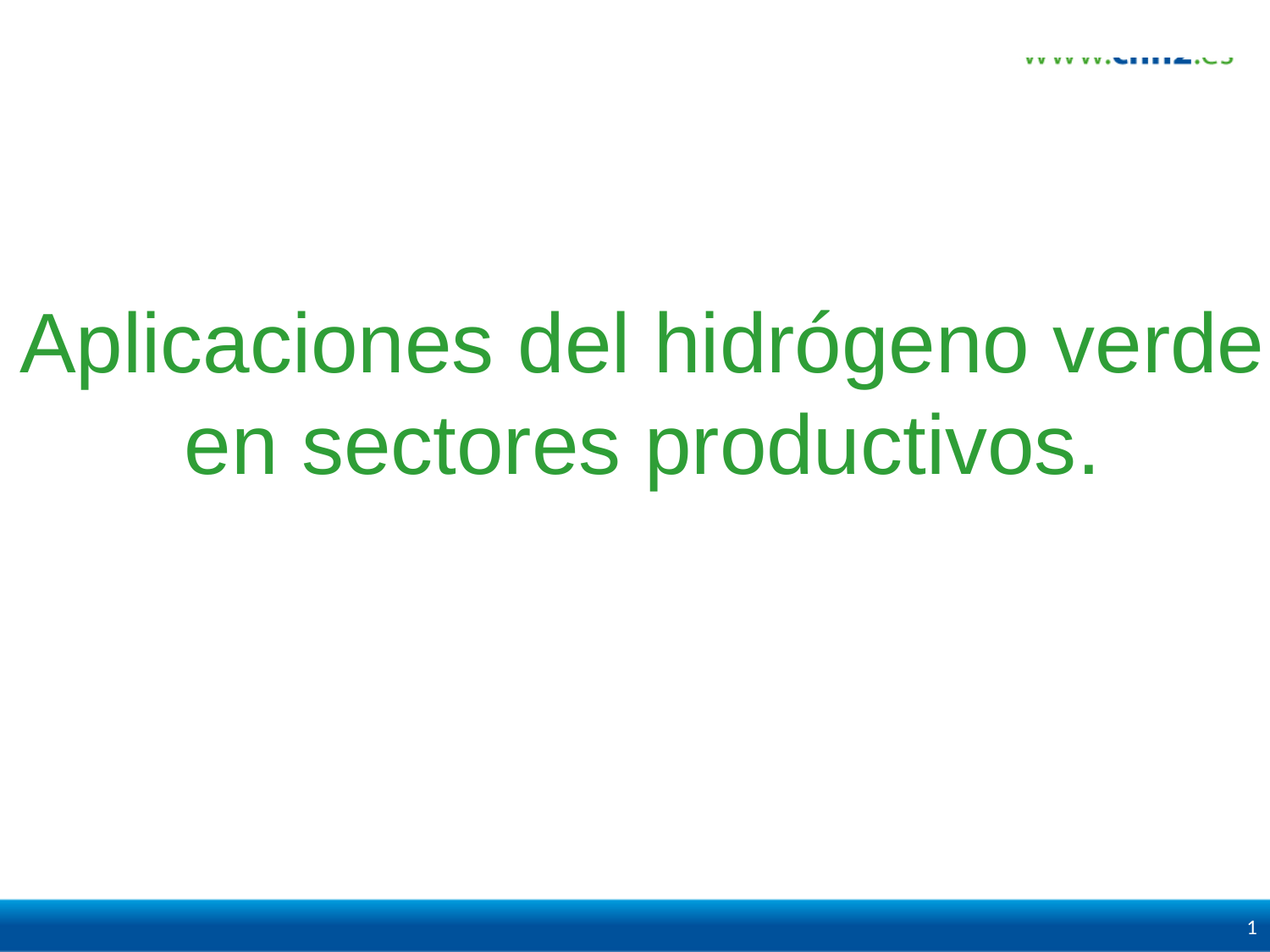

# Aplicaciones del hidrógeno verde en sectores productivos.
1